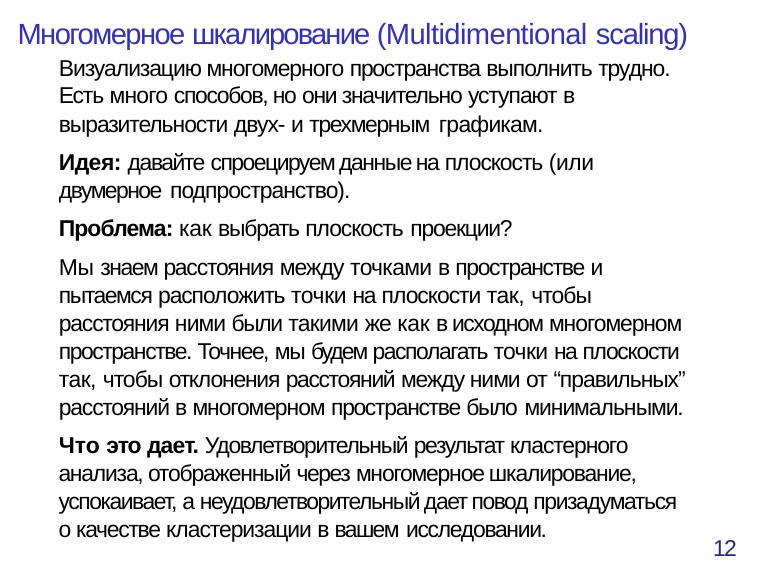

# Многомерное шкалирование (Multidimentional scaling)
Визуализацию многомерного пространства выполнить трудно.  Есть много способов, но они значительно уступают в  выразительности двух- и трехмерным графикам.
Идея: давайте спроецируем данные на плоскость (или  двумерное подпространство).
Проблема: как выбрать плоскость проекции?
Мы знаем расстояния между точками в пространстве и  пытаемся расположить точки на плоскости так, чтобы  расстояния ними были такими же как в исходном многомерном  пространстве. Точнее, мы будем располагать точки на плоскости  так, чтобы отклонения расстояний между ними от “правильных”  расстояний в многомерном пространстве было минимальными.
Что это дает. Удовлетворительный результат кластерного  анализа, отображенный через многомерное шкалирование,  успокаивает, а неудовлетворительный дает повод призадуматься  о качестве кластеризации в вашем исследовании.
12